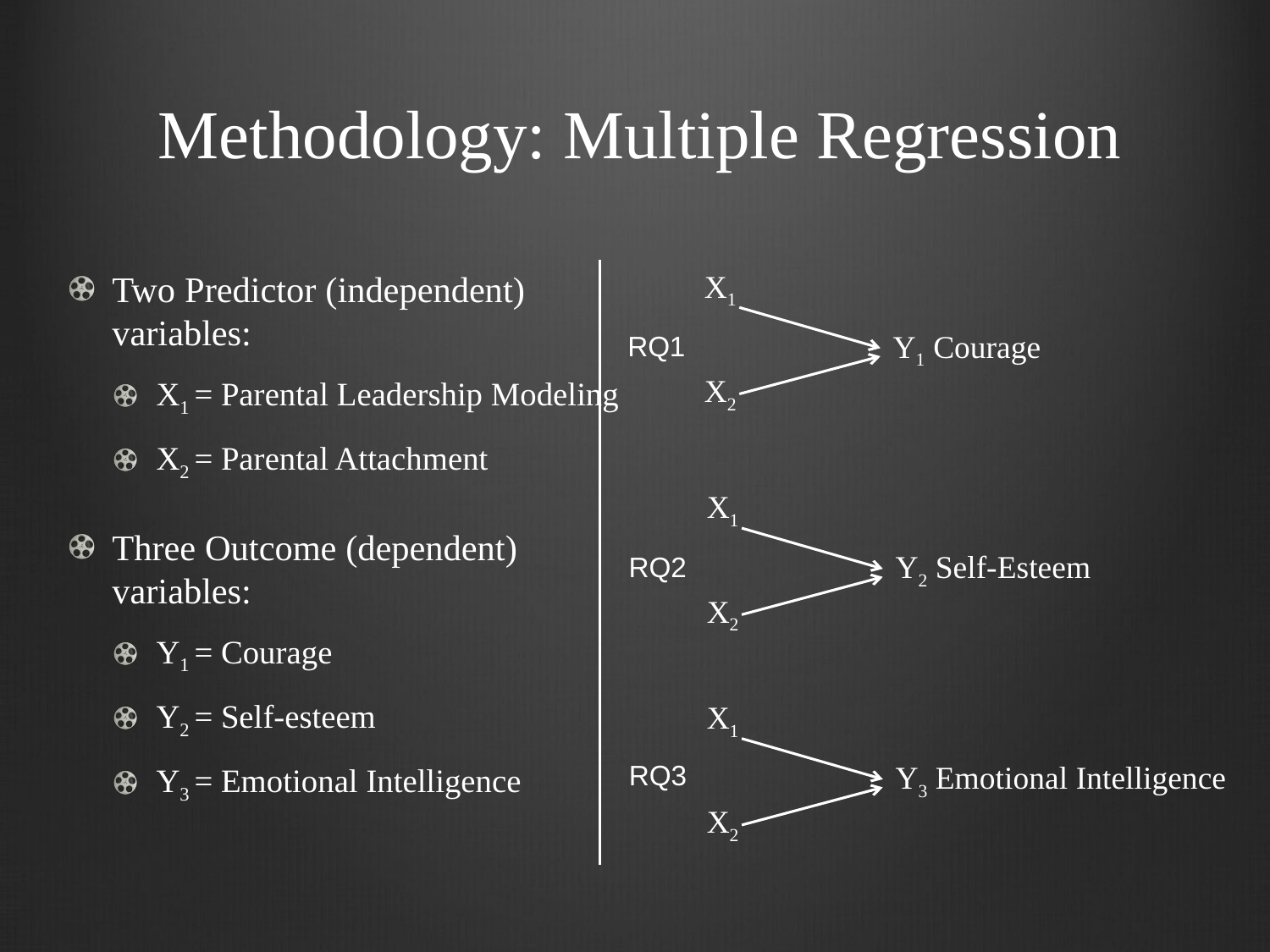

# Methodology: Multiple Regression
X1
Y1 Courage
RQ1
X2
Two Predictor (independent) variables:
X1 = Parental Leadership Modeling
X2 = Parental Attachment
Three Outcome (dependent) variables:
Y1 = Courage
Y2 = Self-esteem
Y3 = Emotional Intelligence
X1
Y2 Self-Esteem
RQ2
X2
X1
Y3 Emotional Intelligence
RQ3
X2